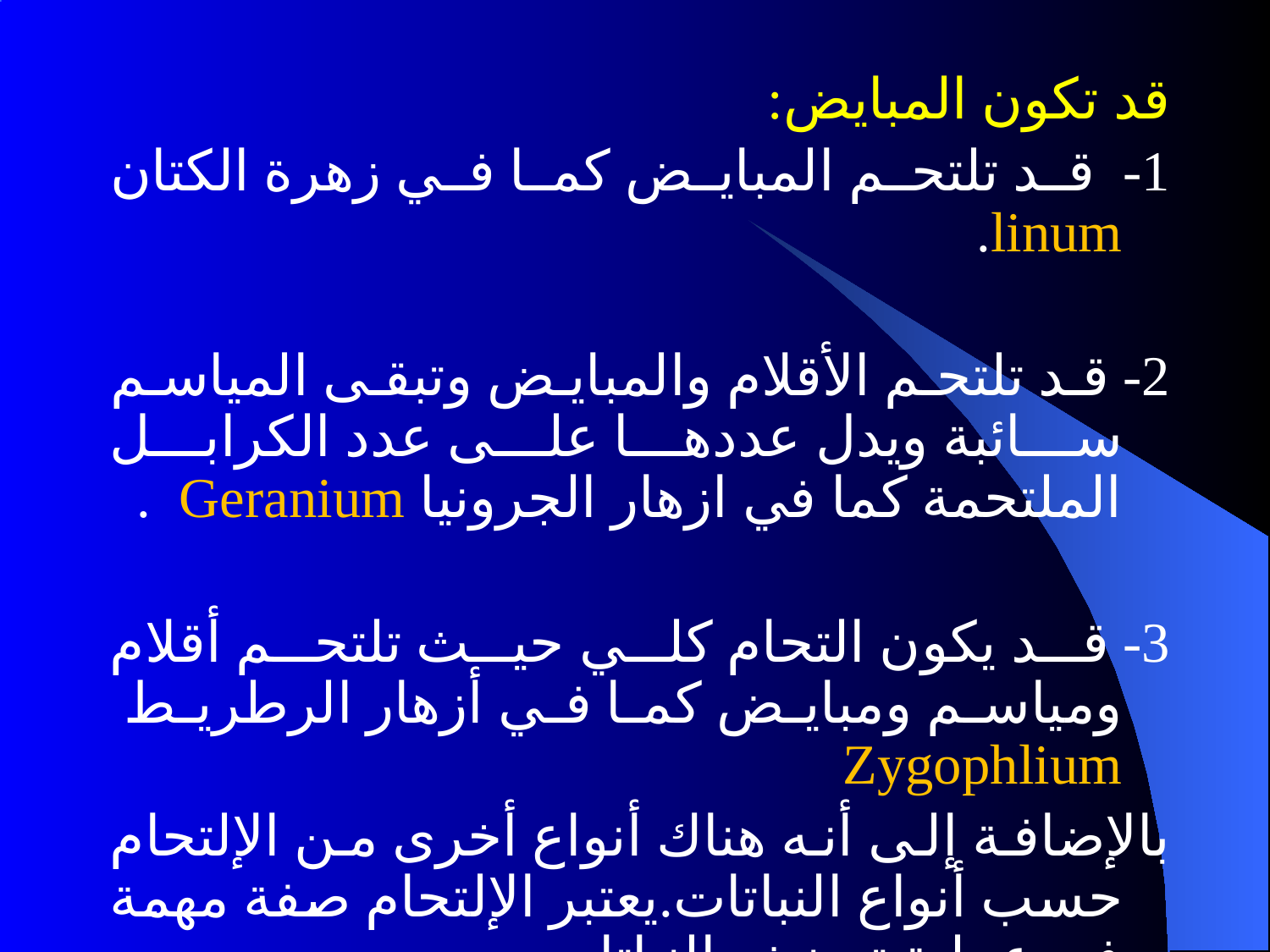

قد تكون المبايض:
1-  قد تلتحم المبايض كما في زهرة الكتان linum.

2- قد تلتحم الأقلام والمبايض وتبقى المياسم سائبة ويدل عددها على عدد الكرابل الملتحمة كما في ازهار الجرونيا Geranium  .

3- قد يكون التحام كلي حيث تلتحم أقلام ومياسم ومبايض كما في أزهار الرطريط  Zygophlium
بالإضافة إلى أنه هناك أنواع أخرى من الإلتحام حسب أنواع النباتات.يعتبر الإلتحام صفة مهمة في عملية تصنيف النباتات.